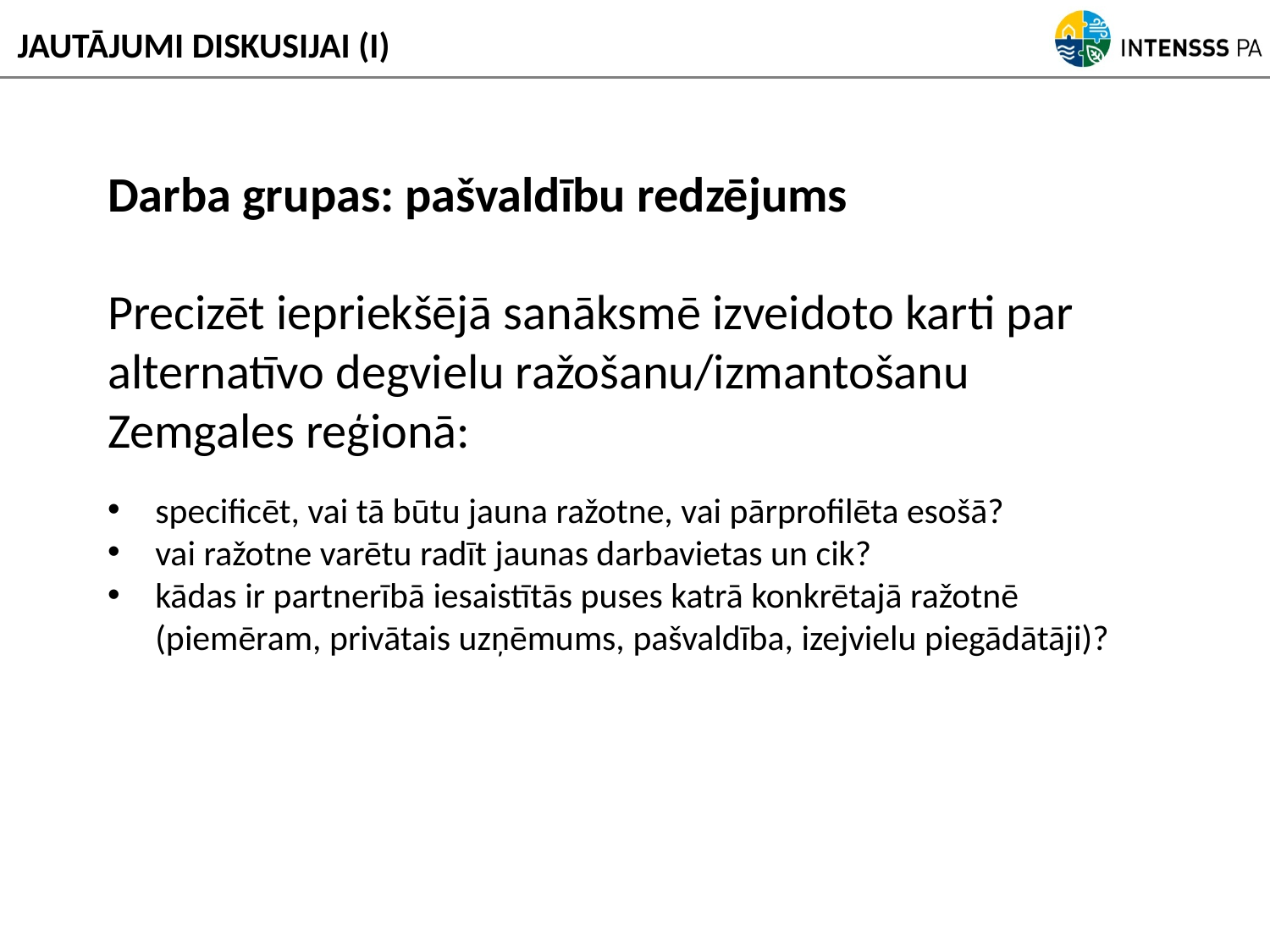

JAUTĀJUMI DISKUSIJAI (I)
Darba grupas: pašvaldību redzējums

Precizēt iepriekšējā sanāksmē izveidoto karti par alternatīvo degvielu ražošanu/izmantošanu Zemgales reģionā:

specificēt, vai tā būtu jauna ražotne, vai pārprofilēta esošā?
vai ražotne varētu radīt jaunas darbavietas un cik?
kādas ir partnerībā iesaistītās puses katrā konkrētajā ražotnē (piemēram, privātais uzņēmums, pašvaldība, izejvielu piegādātāji)?